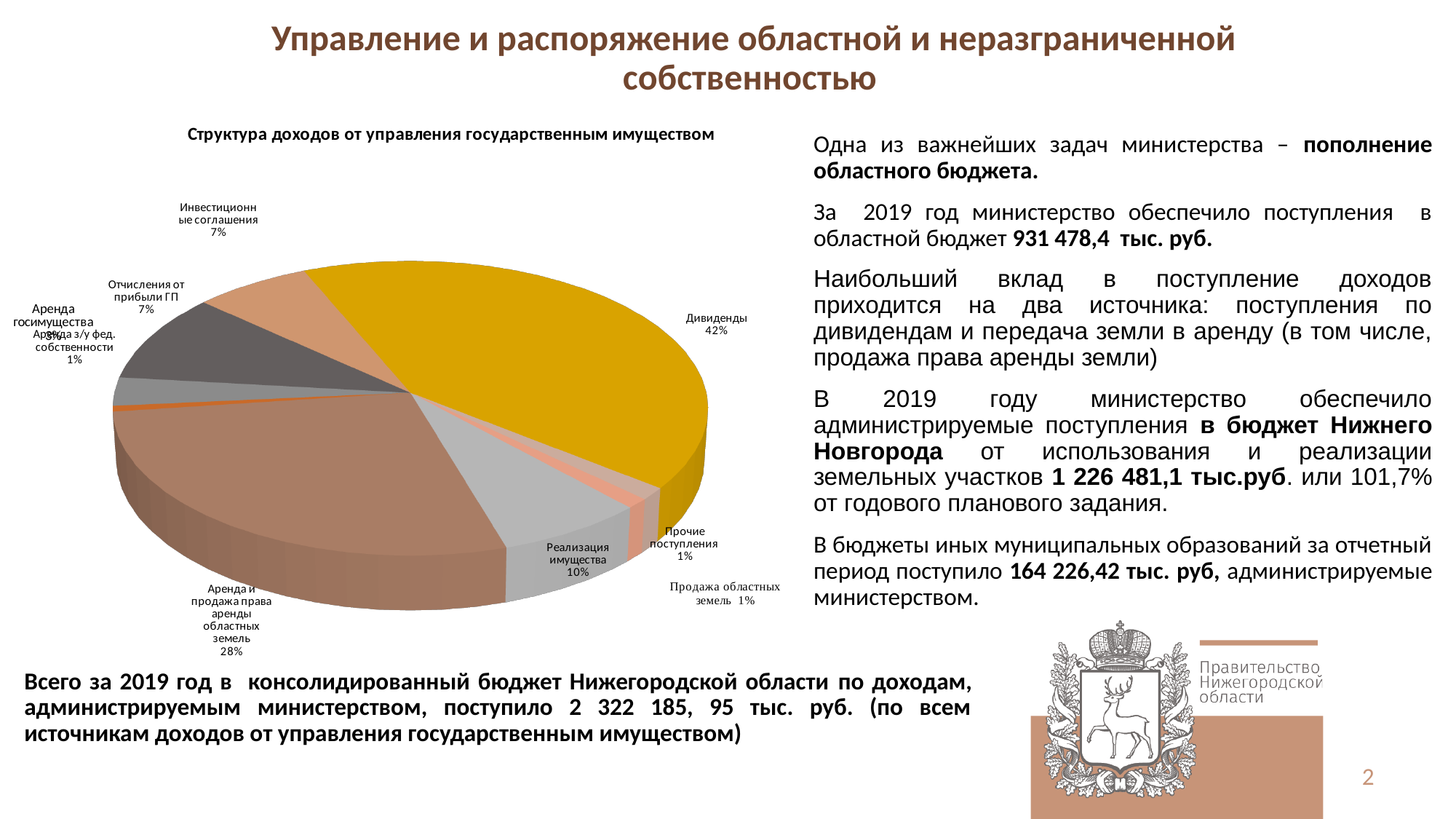

# Управление и распоряжение областной и неразграниченной собственностью

[unsupported chart]

Одна из важнейших задач министерства – пополнение областного бюджета.
За  2019 год министерство обеспечило поступления  в областной бюджет 931 478,4  тыс. руб.
Наибольший вклад в поступление доходов приходится на два источника: поступления по дивидендам и передача земли в аренду (в том числе, продажа права аренды земли)
В 2019 году министерство обеспечило администрируемые поступления в бюджет Нижнего Новгорода от использования и реализации земельных участков 1 226 481,1 тыс.руб. или 101,7% от годового планового задания.
В бюджеты иных муниципальных образований за отчетный период поступило 164 226,42 тыс. руб, администрируемые министерством.
Всего за 2019 год в  консолидированный бюджет Нижегородской области по доходам, администрируемым министерством, поступило 2 322 185, 95 тыс. руб. (по всем источникам доходов от управления государственным имуществом)
2